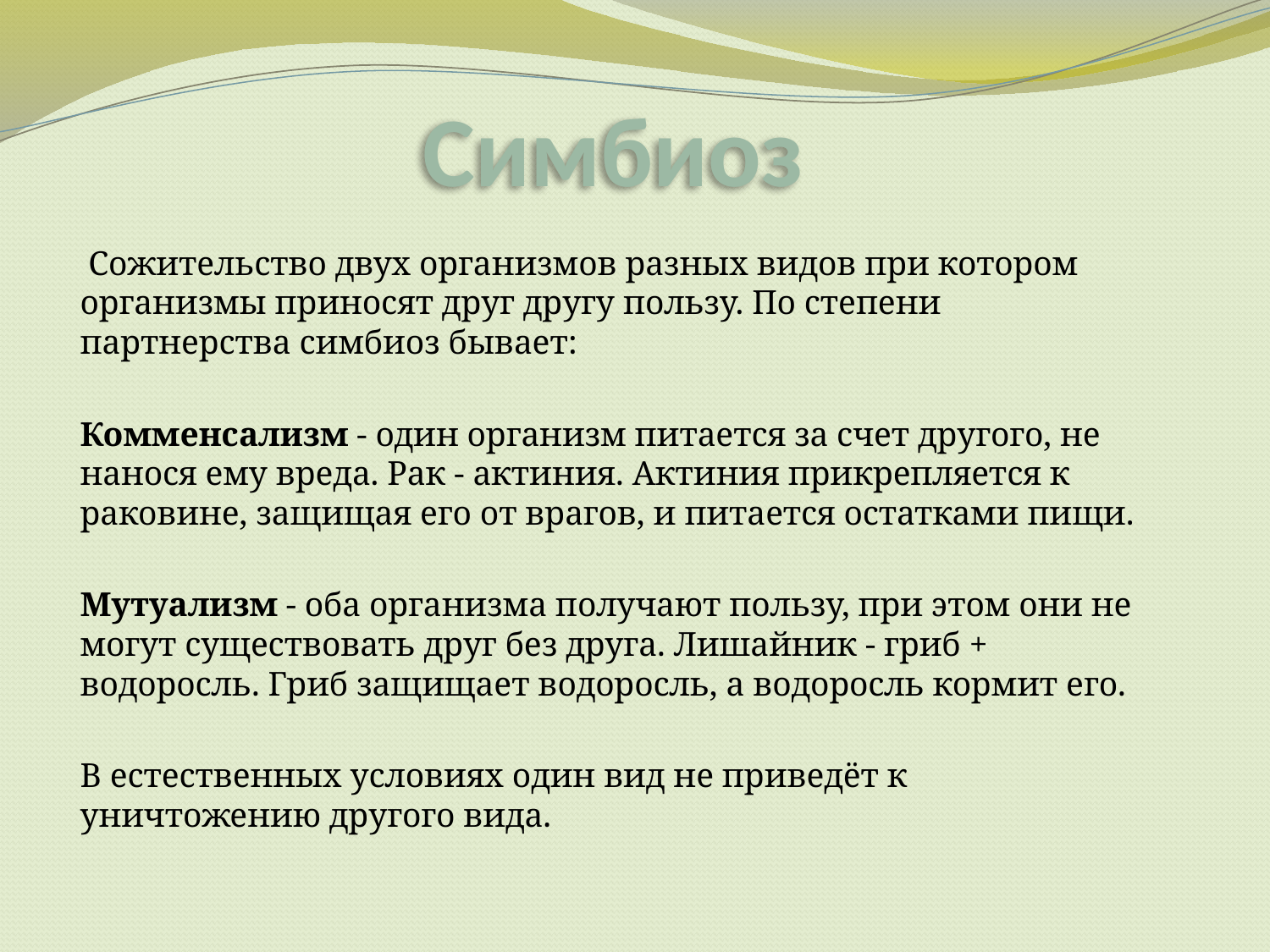

# Симбиоз
 Сожительство двух организмов разных видов при котором организмы приносят друг другу пользу. По степени партнерства симбиоз бывает:

Комменсализм - один организм питается за счет другого, не нанося ему вреда. Рак - актиния. Актиния прикрепляется к раковине, защищая его от врагов, и питается остатками пищи.

Мутуализм - оба организма получают пользу, при этом они не могут существовать друг без друга. Лишайник - гриб + водоросль. Гриб защищает водоросль, а водоросль кормит его.

В естественных условиях один вид не приведёт к уничтожению другого вида.